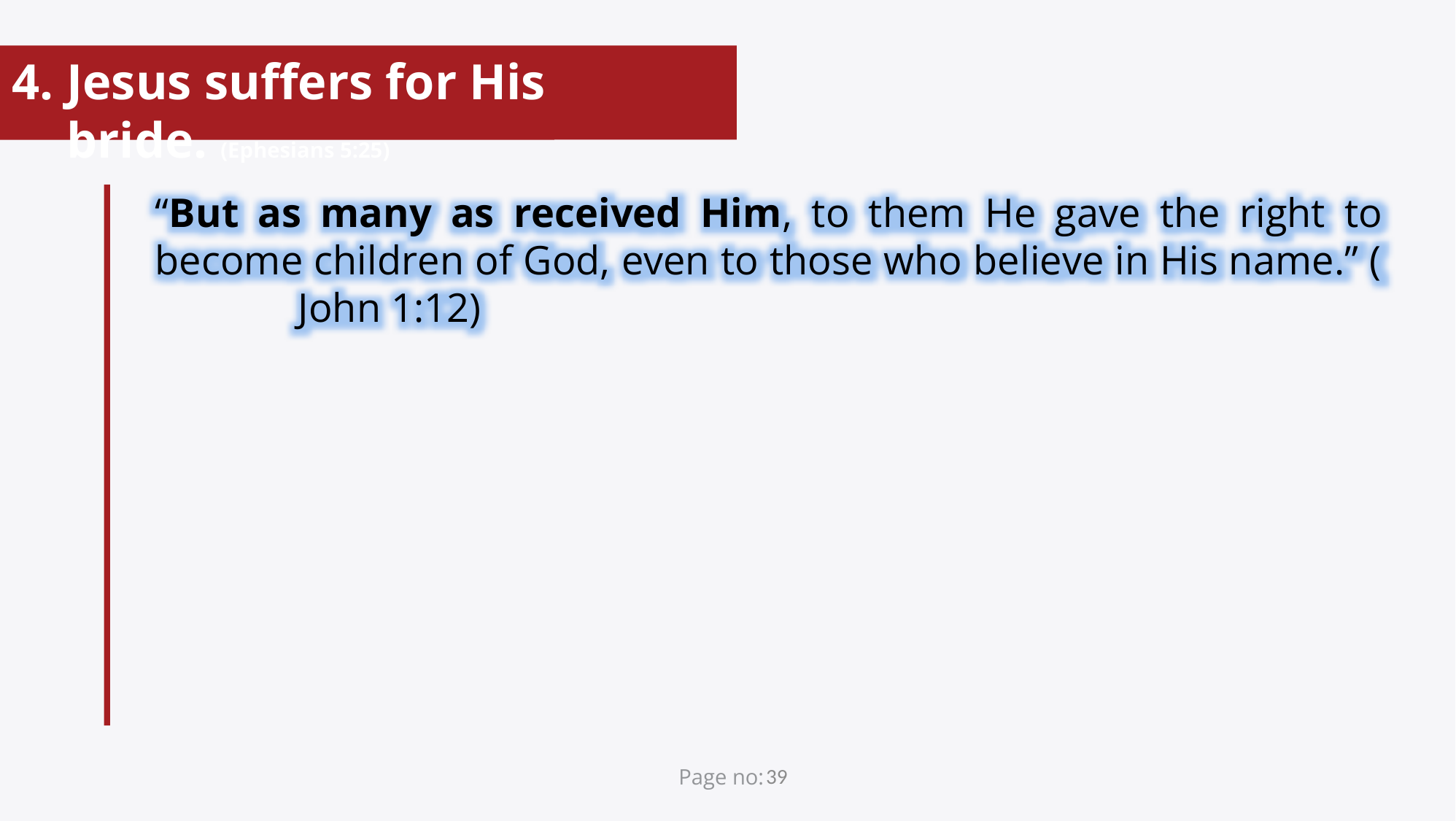

Jesus suffers for His bride. (Ephesians 5:25)

“But as many as received Him, to them He gave the right to become children of God, even to those who believe in His name.” (               John 1:12)